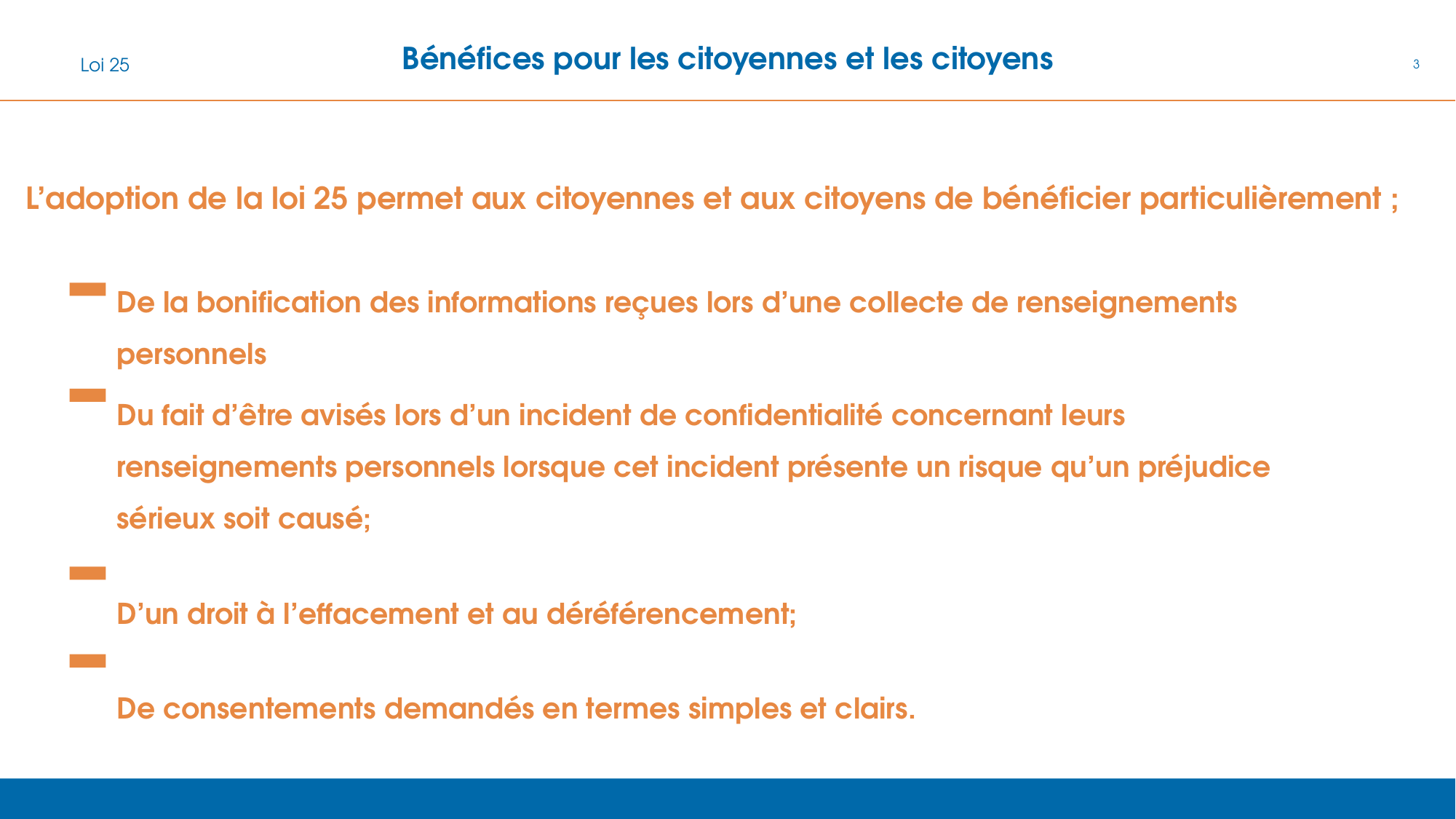

# Bénéfices pour les citoyennes et les citoyens
Loi 25
3
L’adoption de la loi 25 permet aux citoyennes et aux citoyens de bénéficier particulièrement ;
De la bonification des informations reçues lors d’une collecte de renseignements personnels
Du fait d’être avisés lors d’un incident de confidentialité concernant leurs renseignements personnels lorsque cet incident présente un risque qu’un préjudice sérieux soit causé;

D’un droit à l’effacement et au déréférencement;

De consentements demandés en termes simples et clairs.